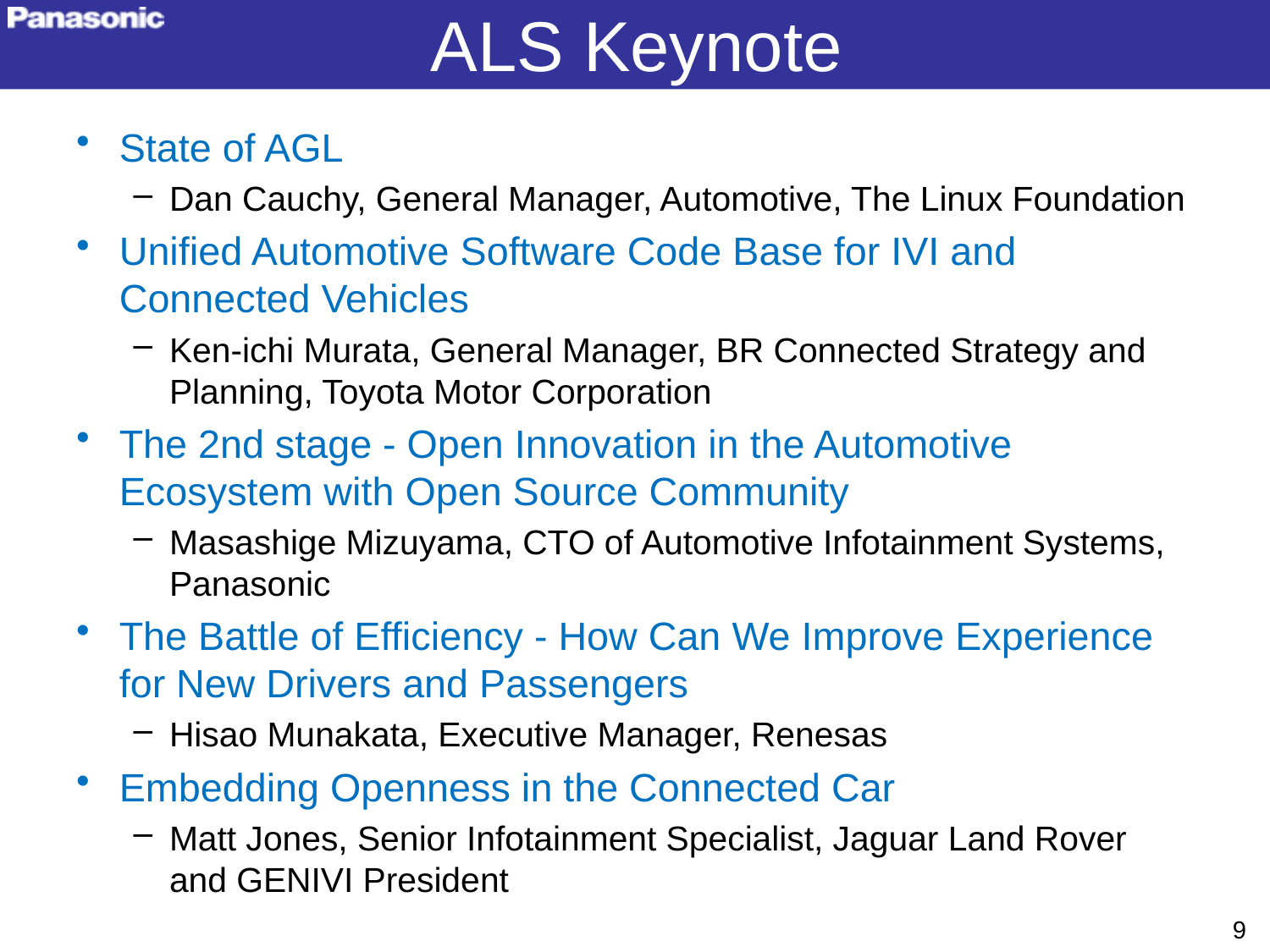

# ALS Keynote
State of AGL
Dan Cauchy, General Manager, Automotive, The Linux Foundation
Unified Automotive Software Code Base for IVI and Connected Vehicles
Ken-ichi Murata, General Manager, BR Connected Strategy and Planning, Toyota Motor Corporation
The 2nd stage - Open Innovation in the Automotive Ecosystem with Open Source Community
Masashige Mizuyama, CTO of Automotive Infotainment Systems, Panasonic
The Battle of Efficiency - How Can We Improve Experience for New Drivers and Passengers
Hisao Munakata, Executive Manager, Renesas
Embedding Openness in the Connected Car
Matt Jones, Senior Infotainment Specialist, Jaguar Land Rover and GENIVI President
9